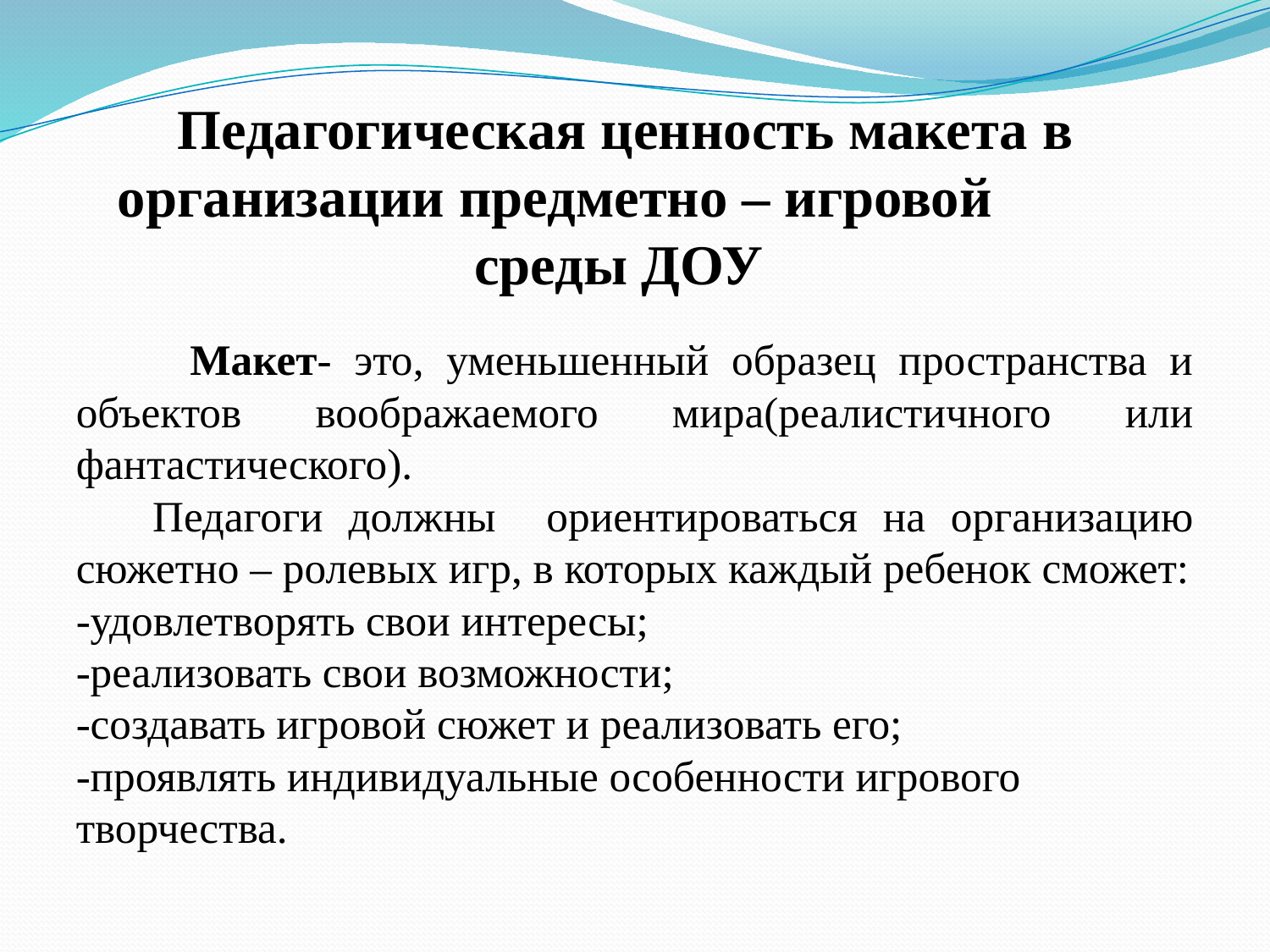

# Педагогическая ценность макета в организации предметно – игровой  	среды ДОУ
     Макет- это, уменьшенный образец пространства и объектов воображаемого мира(реалистичного или фантастического).
   Педагоги должны  ориентироваться на организацию сюжетно – ролевых игр, в которых каждый ребенок сможет:
-удовлетворять свои интересы;
-реализовать свои возможности;
-создавать игровой сюжет и реализовать его;
-проявлять индивидуальные особенности игрового творчества.